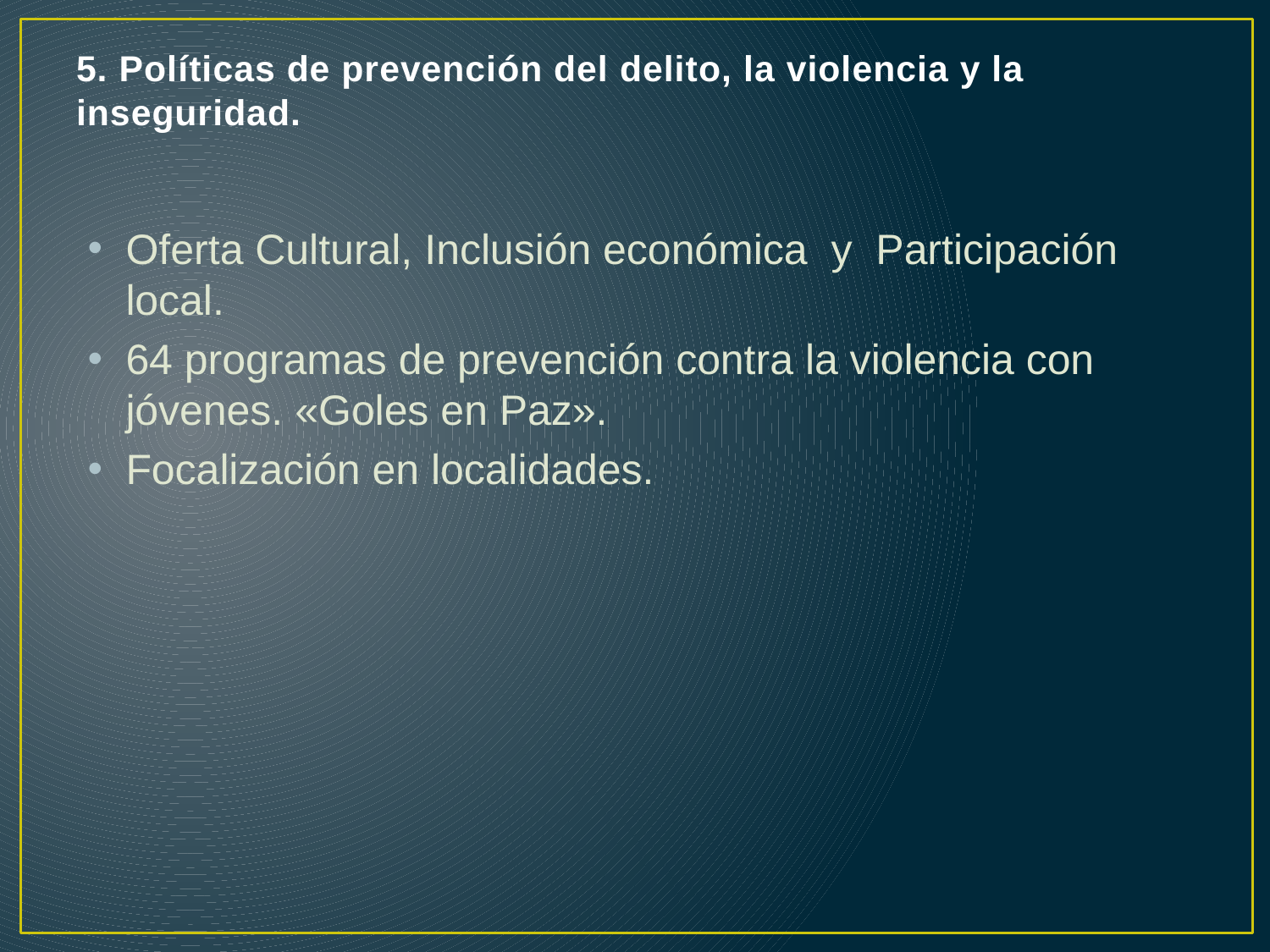

# 5. Políticas de prevención del delito, la violencia y la inseguridad.
Oferta Cultural, Inclusión económica  y  Participación local.
64 programas de prevención contra la violencia con jóvenes. «Goles en Paz».
Focalización en localidades.